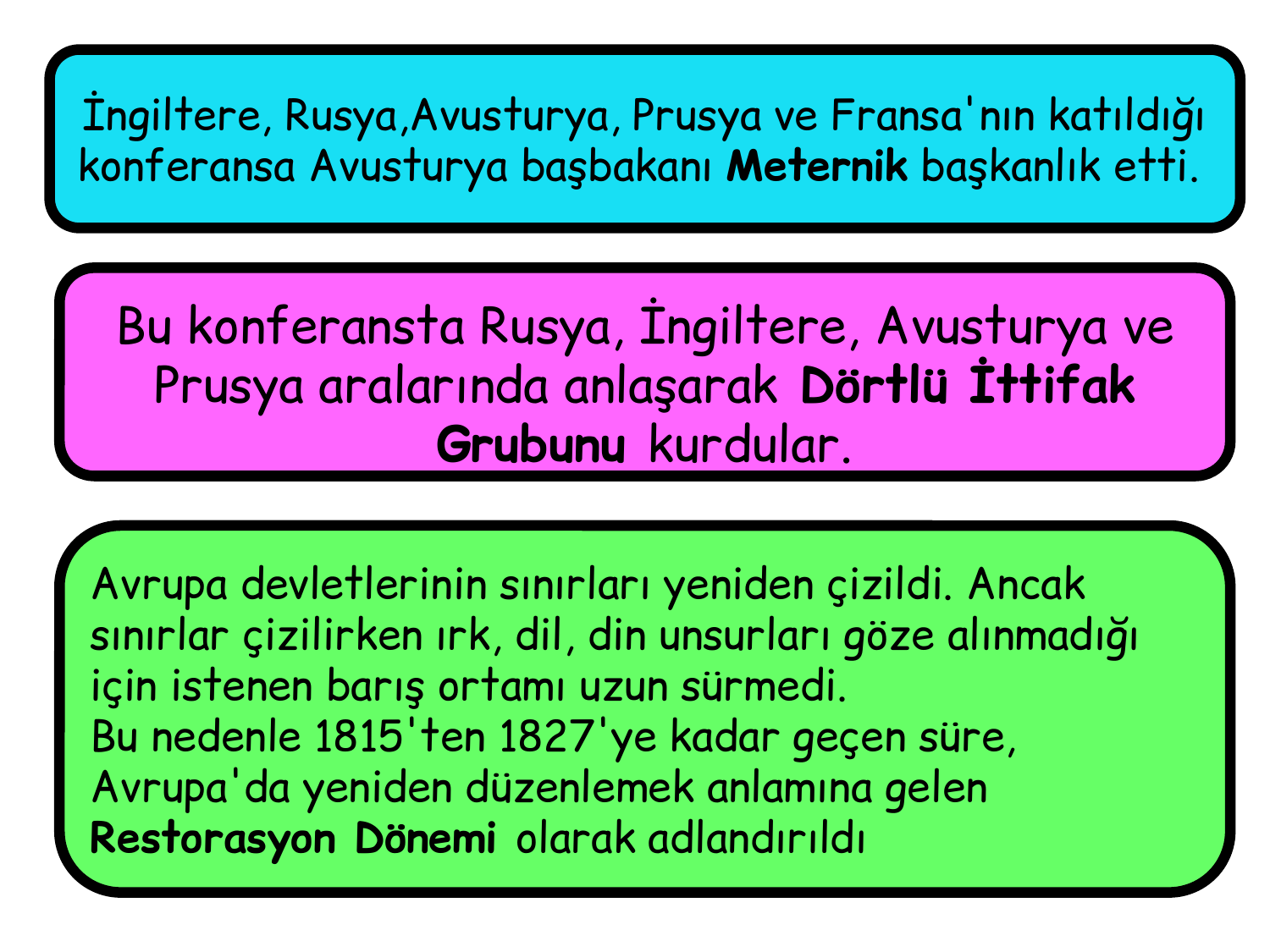

İngiltere, Rusya,Avusturya, Prusya ve Fransa'nın katıldığı konferansa Avusturya başbakanı Meternik başkanlık etti.

Bu konferansta Rusya, İngiltere, Avusturya ve Prusya aralarında anlaşarak Dörtlü İttifak Grubunu kurdular.

Avrupa devletlerinin sınırları yeniden çizildi. Ancak sınırlar çizilirken ırk, dil, din unsurları göze alınmadığı için istenen barış ortamı uzun sürmedi.
Bu nedenle 1815'ten 1827'ye kadar geçen süre, Avrupa'da yeniden düzenlemek anlamına gelen Restorasyon Dönemi olarak adlandırıldı